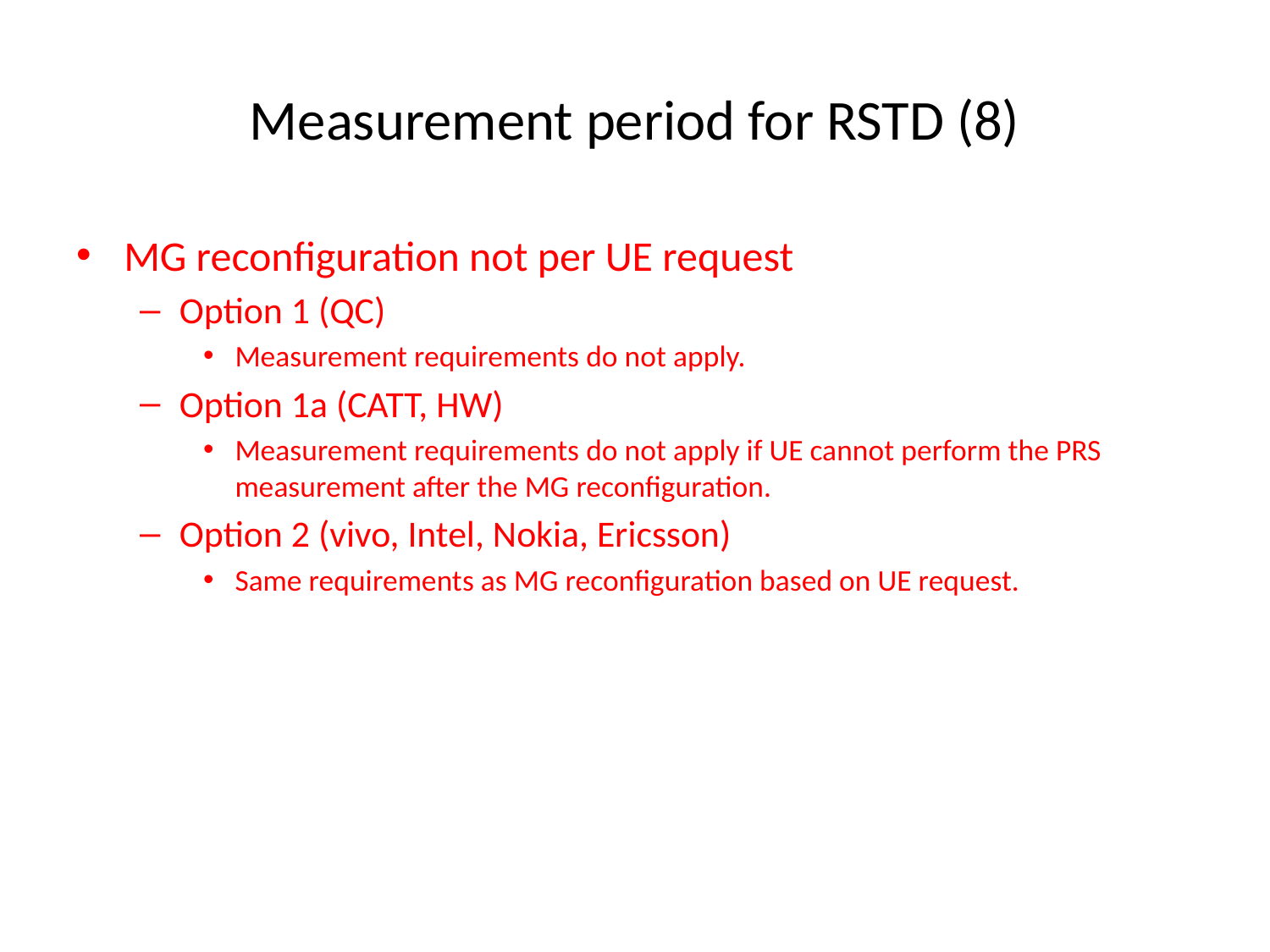

# Measurement period for RSTD (8)
MG reconfiguration not per UE request
Option 1 (QC)
Measurement requirements do not apply.
Option 1a (CATT, HW)
Measurement requirements do not apply if UE cannot perform the PRS measurement after the MG reconfiguration.
Option 2 (vivo, Intel, Nokia, Ericsson)
Same requirements as MG reconfiguration based on UE request.